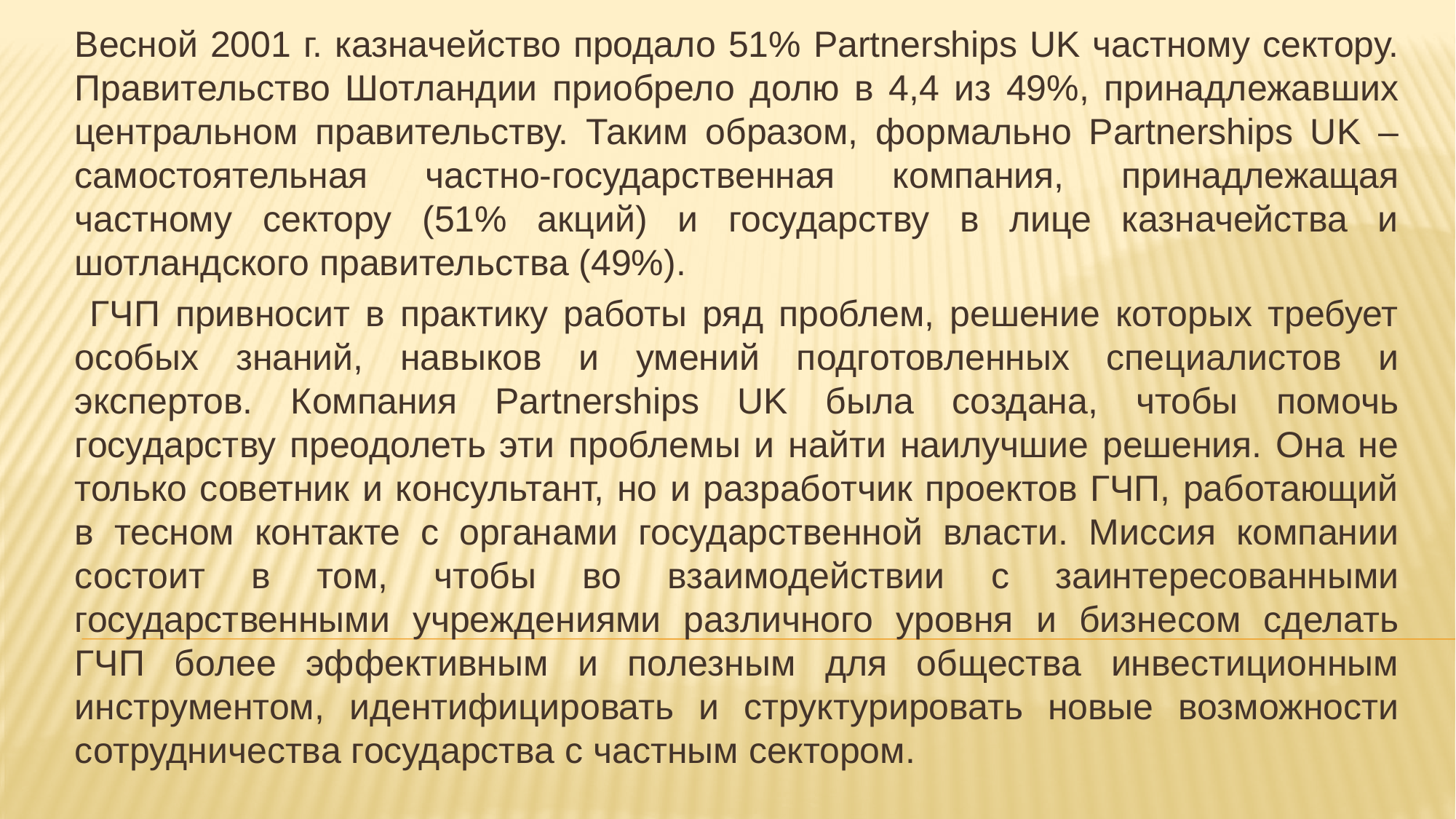

Весной 2001 г. казначейство продало 51% Partnerships UK частному сектору. Правительство Шотландии приобрело долю в 4,4 из 49%, принадлежавших центральном правительству. Таким образом, формально Partnerships UK – самостоятельная частно-государственная компания, принадлежащая частному сектору (51% акций) и государству в лице казначейства и шотландского правительства (49%).
 ГЧП привносит в практику работы ряд проблем, решение которых требует особых знаний, навыков и умений подготовленных специалистов и экспертов. Компания Partnerships UK была создана, чтобы помочь государству преодолеть эти проблемы и найти наилучшие решения. Она не только советник и консультант, но и разработчик проектов ГЧП, работающий в тесном контакте с органами государственной власти. Миссия компании состоит в том, чтобы во взаимодействии с заинтересованными государственными учреждениями различного уровня и бизнесом сделать ГЧП более эффективным и полезным для общества инвестиционным инструментом, идентифицировать и структурировать новые возможности сотрудничества государства с частным сектором.